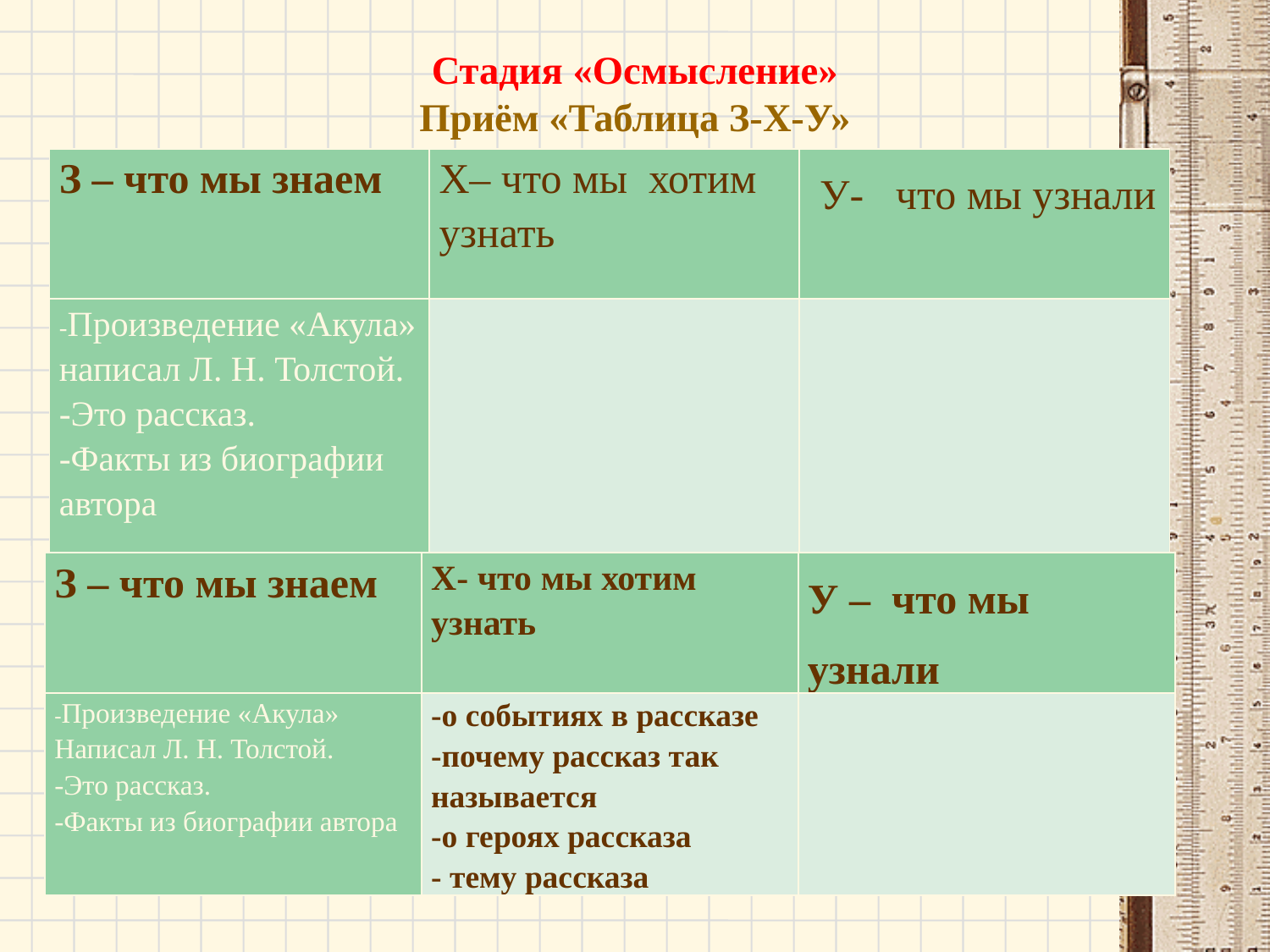

# Стадия «Осмысление» Приём «Таблица З-Х-У»
| З – что мы знаем | Х– что мы хотим узнать | У- что мы узнали |
| --- | --- | --- |
| -Произведение «Акула» написал Л. Н. Толстой. -Это рассказ. -Факты из биографии автора |  |  |
| З – что мы знаем | Х- что мы хотим узнать | У – что мы узнали |
| --- | --- | --- |
| -Произведение «Акула» Написал Л. Н. Толстой. -Это рассказ. -Факты из биографии автора | -о событиях в рассказе -почему рассказ так называется -о героях рассказа - тему рассказа |  |